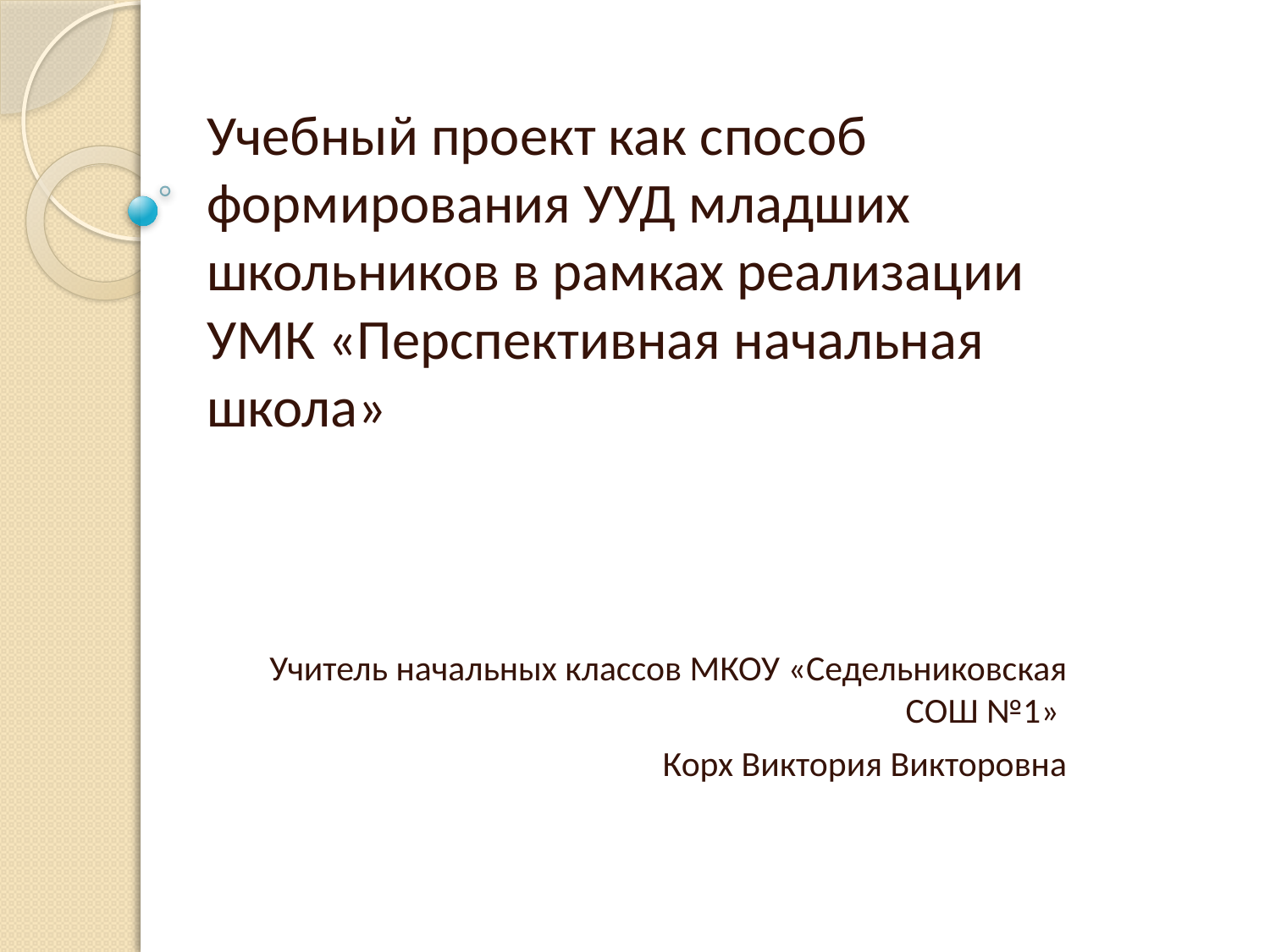

#
Учебный проект как способ формирования УУД младших школьников в рамках реализации УМК «Перспективная начальная школа»

Учитель начальных классов МКОУ «Седельниковская СОШ №1»
Корх Виктория Викторовна